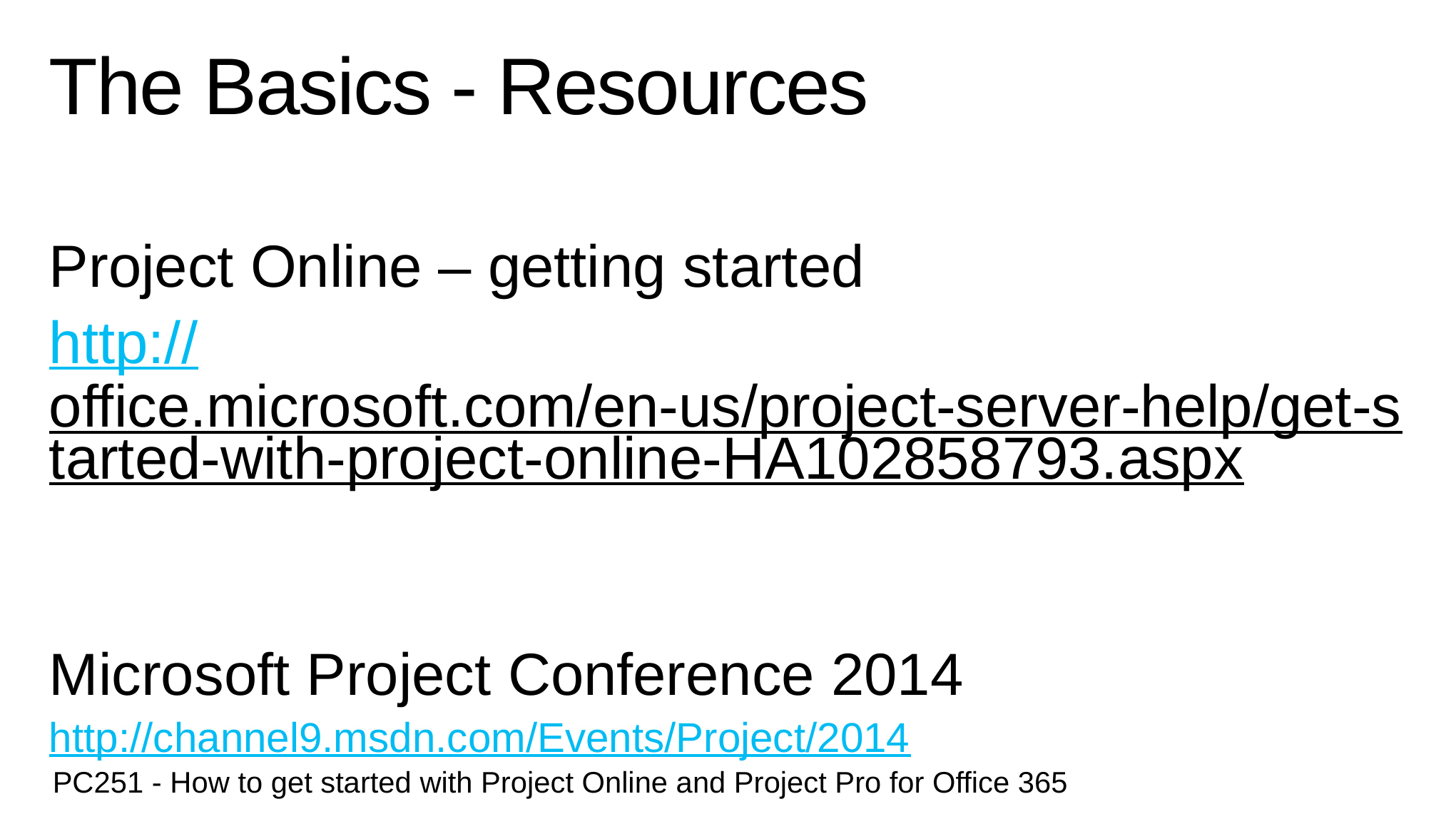

# The Basics - Resources

Project Online – getting started
http://office.microsoft.com/en-us/project-server-help/get-started-with-project-online-HA102858793.aspx

Microsoft Project Conference 2014
http://channel9.msdn.com/Events/Project/2014
PC251 - How to get started with Project Online and Project Pro for Office 365